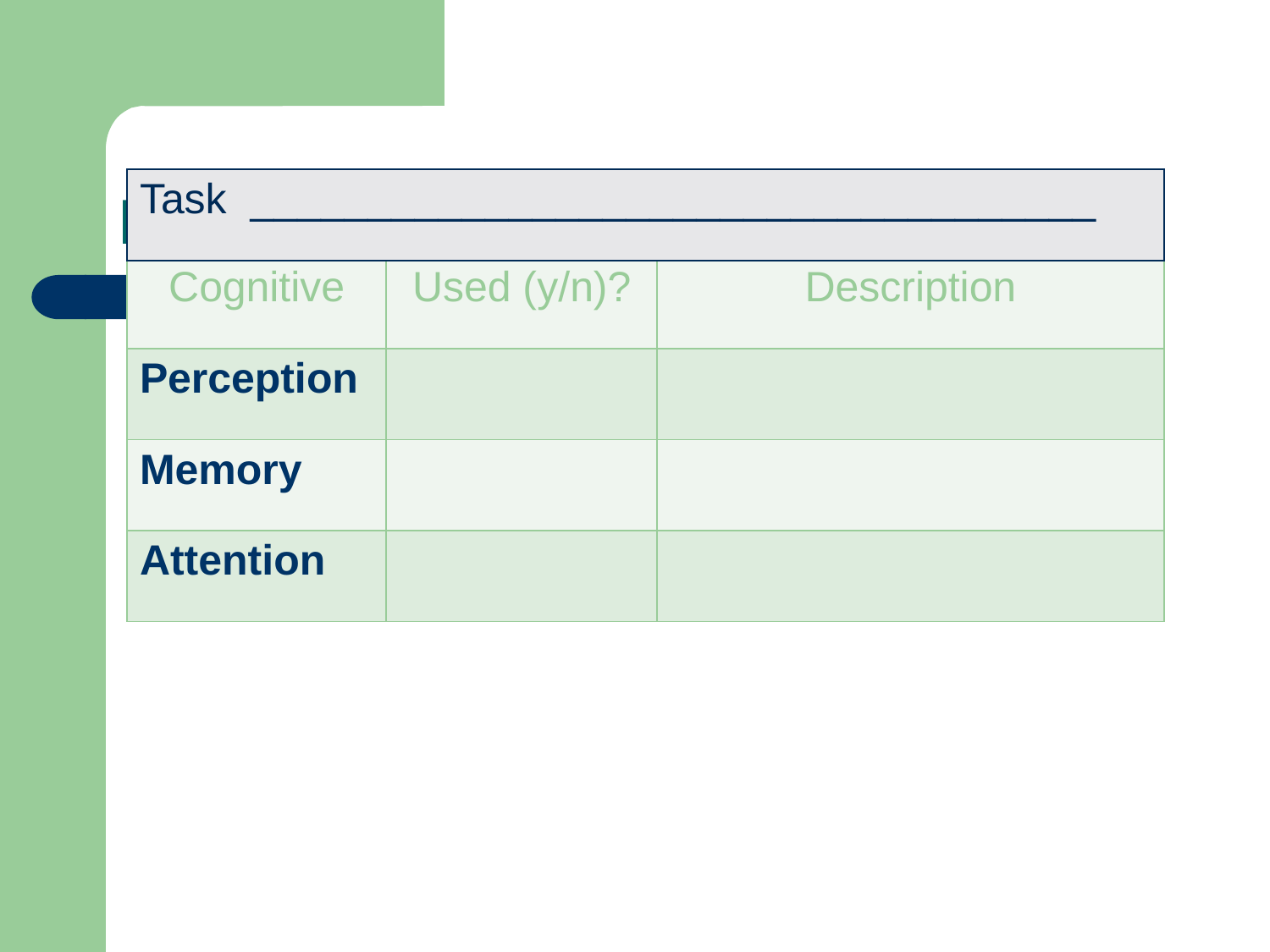

# People in Design
| Task \_\_\_\_\_\_\_\_\_\_\_\_\_\_\_\_\_\_\_\_\_\_\_\_\_\_\_\_\_\_\_\_\_\_\_\_ |
| --- |
| Cognitive | Used (y/n)? | Description |
| --- | --- | --- |
| Perception |  |  |
| Memory |  |  |
| Attention |  |  |